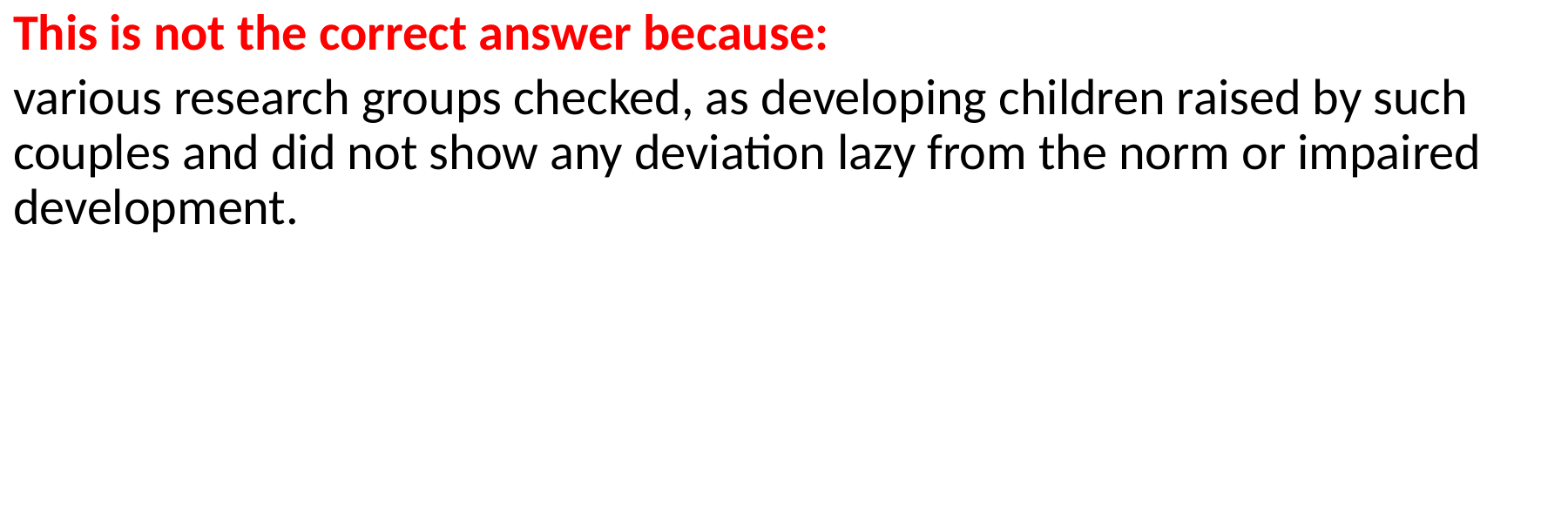

This is not the correct answer because:
various research groups checked, as developing children raised by such couples and did not show any deviation lazy from the norm or impaired development.